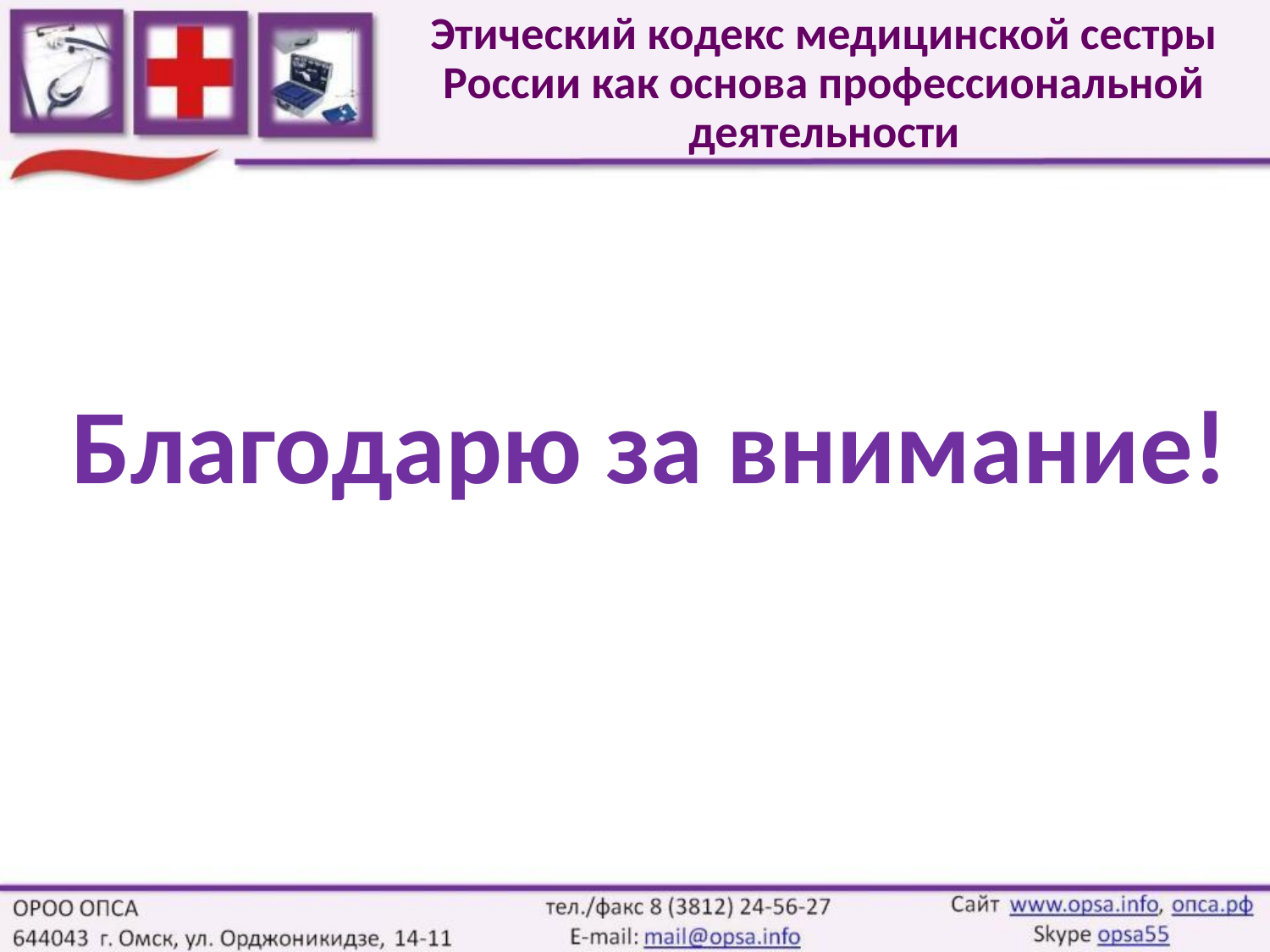

Этический кодекс медицинской сестры России как основа профессиональной деятельности
Благодарю за внимание!